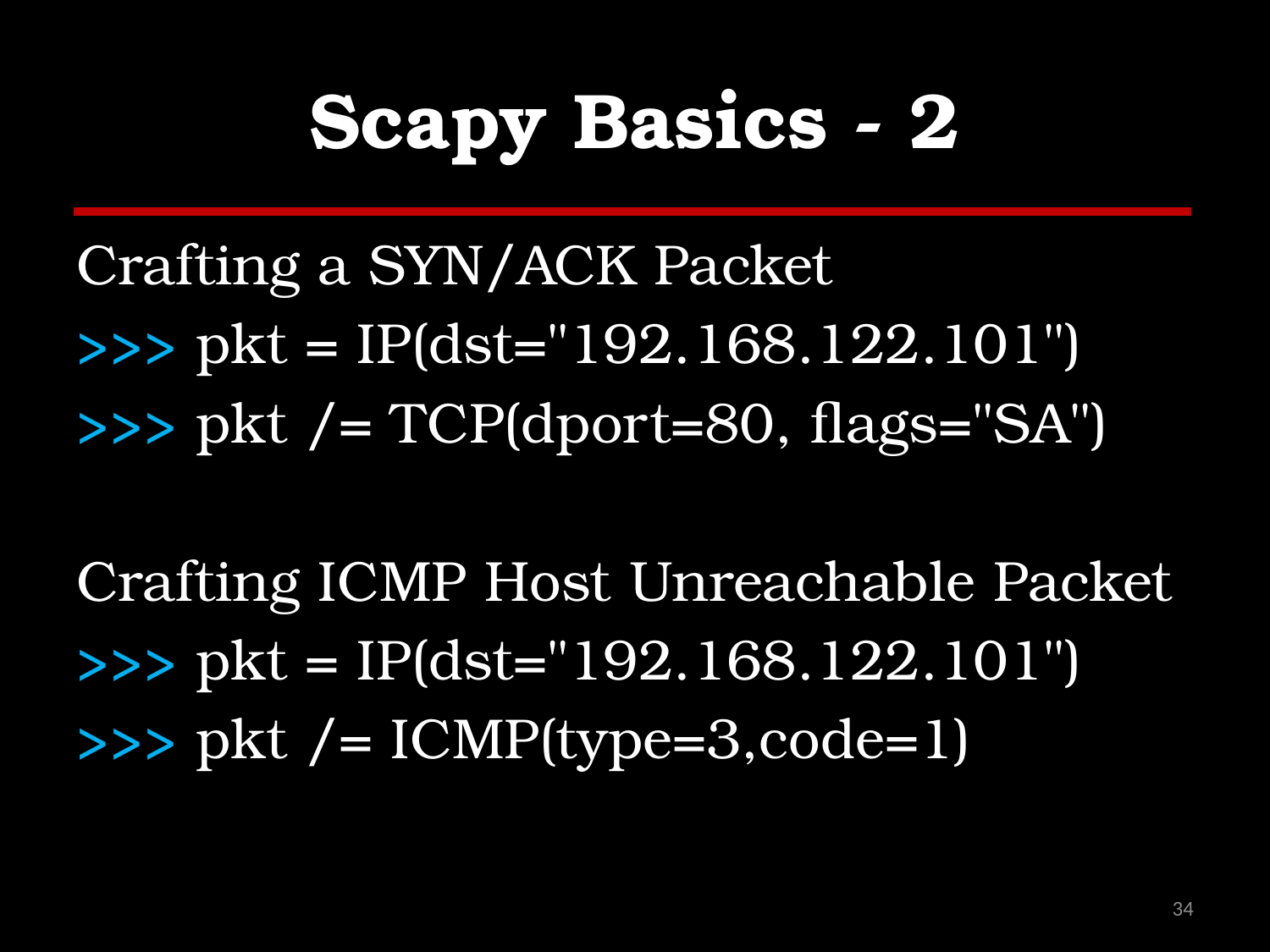

# Scapy Basics - 2
Crafting a SYN/ACK Packet
>>> pkt = IP(dst="192.168.122.101")
>>> pkt /= TCP(dport=80, flags="SA")

Crafting ICMP Host Unreachable Packet
>>> pkt = IP(dst="192.168.122.101")
>>> pkt /= ICMP(type=3,code=1)
34